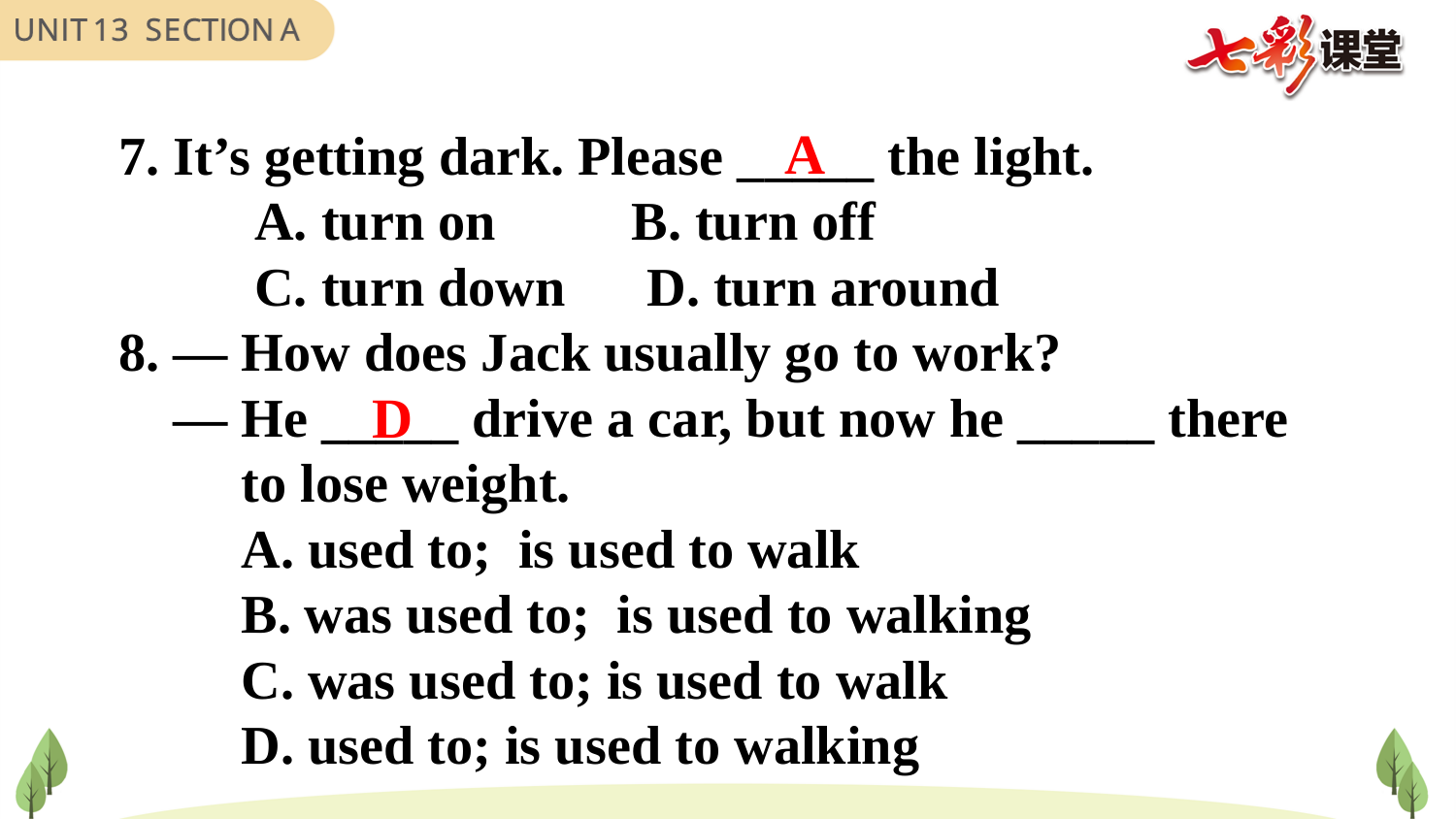

7. It’s getting dark. Please _____ the light.
          A. turn on          B. turn off
          C. turn down      D. turn around
8. — How does Jack usually go to work?
    — He _____ drive a car, but now he _____ there
         to lose weight.
         A. used to;  is used to walk
         B. was used to;  is used to walking
         C. was used to; is used to walk
         D. used to; is used to walking
A
D